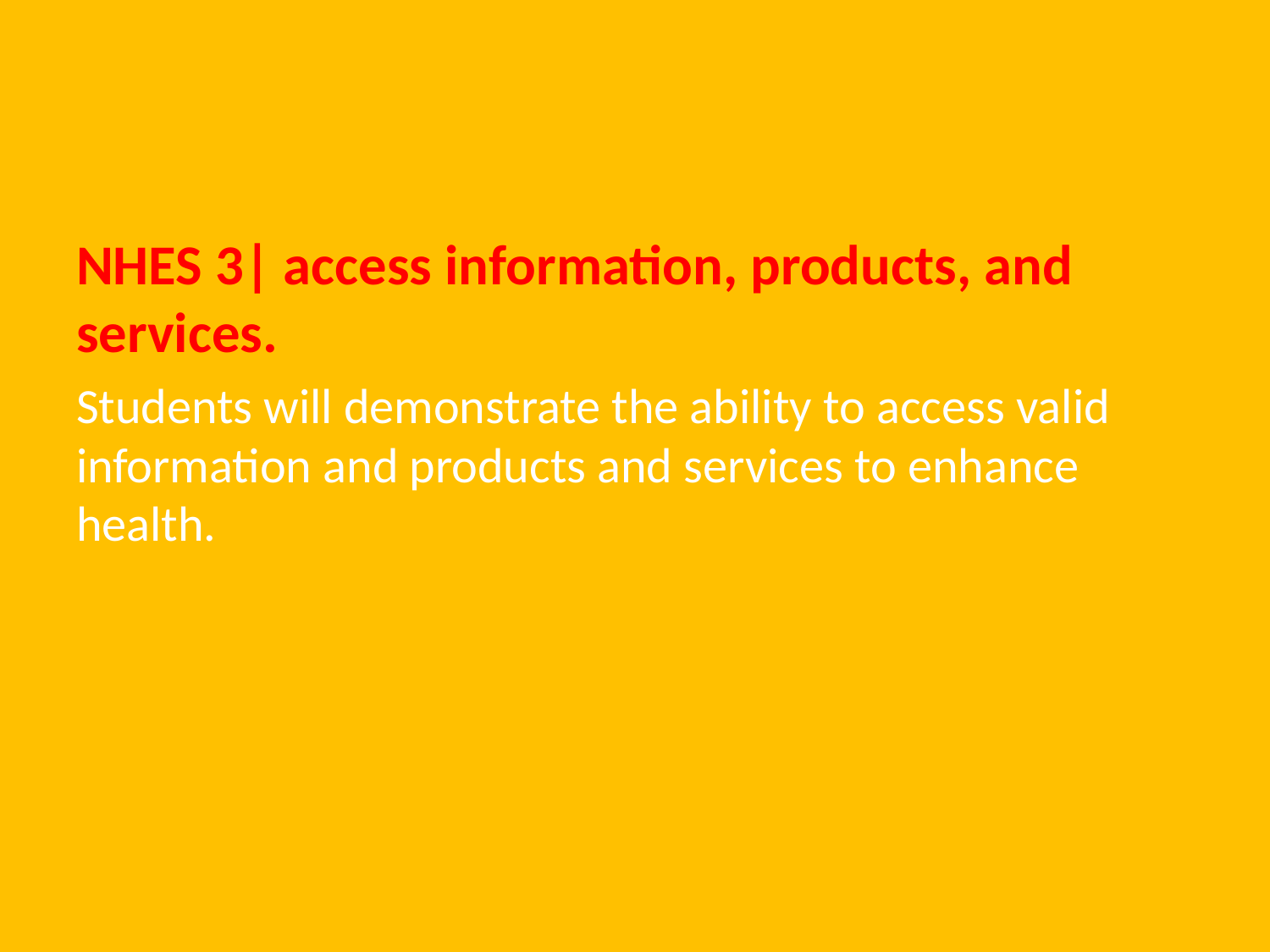

NHES 3| access information, products, and services.
Students will demonstrate the ability to access valid information and products and services to enhance health.